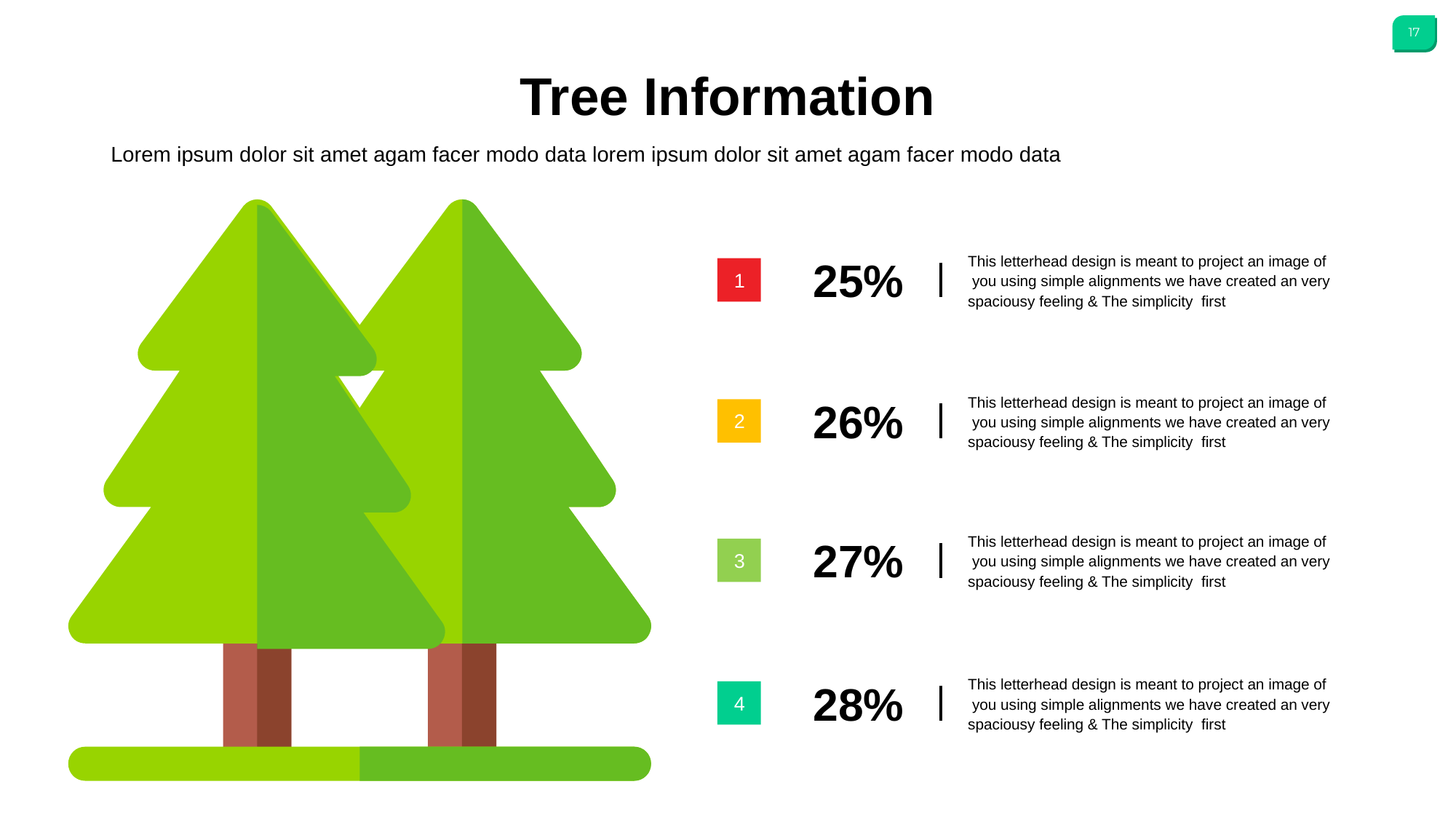

Tree Information
Lorem ipsum dolor sit amet agam facer modo data lorem ipsum dolor sit amet agam facer modo data

This letterhead design is meant to project an image of
 you using simple alignments we have created an very spaciousy feeling & The simplicity  first
25%

1
This letterhead design is meant to project an image of
 you using simple alignments we have created an very spaciousy feeling & The simplicity  first
26%

2
This letterhead design is meant to project an image of
 you using simple alignments we have created an very spaciousy feeling & The simplicity  first
27%

3
This letterhead design is meant to project an image of
 you using simple alignments we have created an very spaciousy feeling & The simplicity  first
28%

4